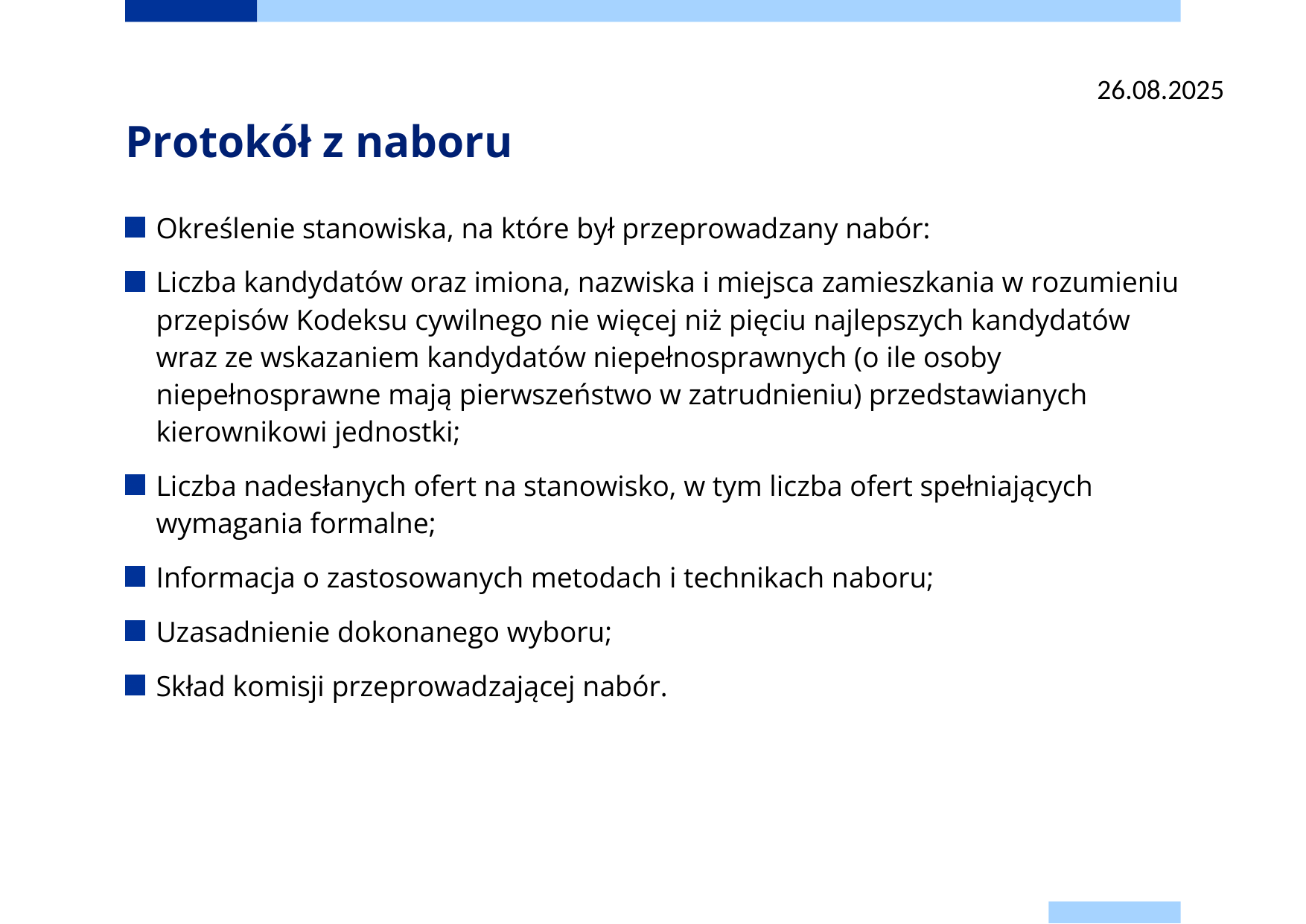

26.08.2025
# Protokół z naboru
Określenie stanowiska, na które był przeprowadzany nabór:
Liczba kandydatów oraz imiona, nazwiska i miejsca zamieszkania w rozumieniu przepisów Kodeksu cywilnego nie więcej niż pięciu najlepszych kandydatów wraz ze wskazaniem kandydatów niepełnosprawnych (o ile osoby niepełnosprawne mają pierwszeństwo w zatrudnieniu) przedstawianych kierownikowi jednostki;
Liczba nadesłanych ofert na stanowisko, w tym liczba ofert spełniających wymagania formalne;
Informacja o zastosowanych metodach i technikach naboru;
Uzasadnienie dokonanego wyboru;
Skład komisji przeprowadzającej nabór.